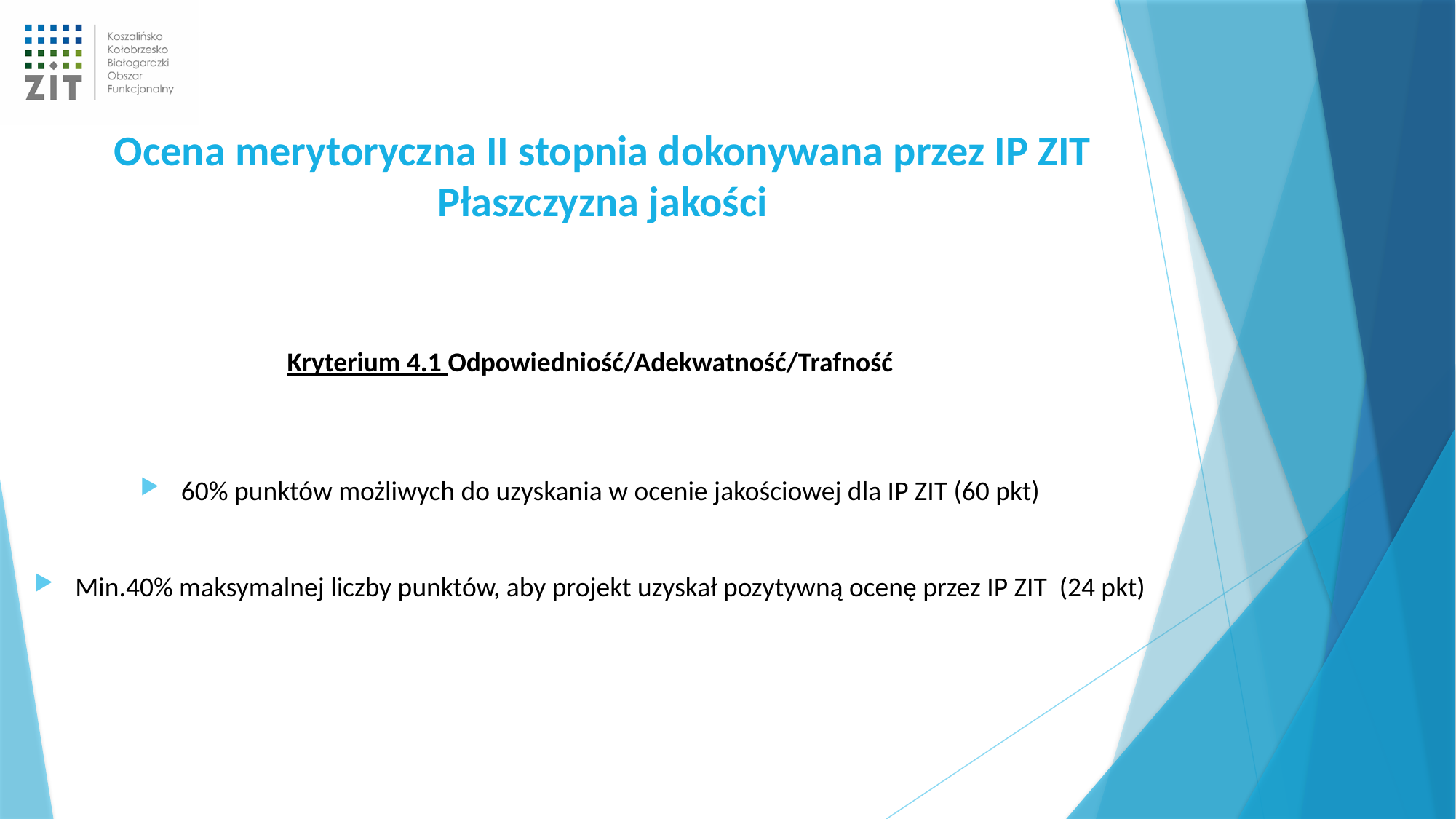

# Ocena merytoryczna II stopnia dokonywana przez IP ZIT Płaszczyzna jakości
Kryterium 4.1 Odpowiedniość/Adekwatność/Trafność

60% punktów możliwych do uzyskania w ocenie jakościowej dla IP ZIT (60 pkt)

Min.40% maksymalnej liczby punktów, aby projekt uzyskał pozytywną ocenę przez IP ZIT  (24 pkt)